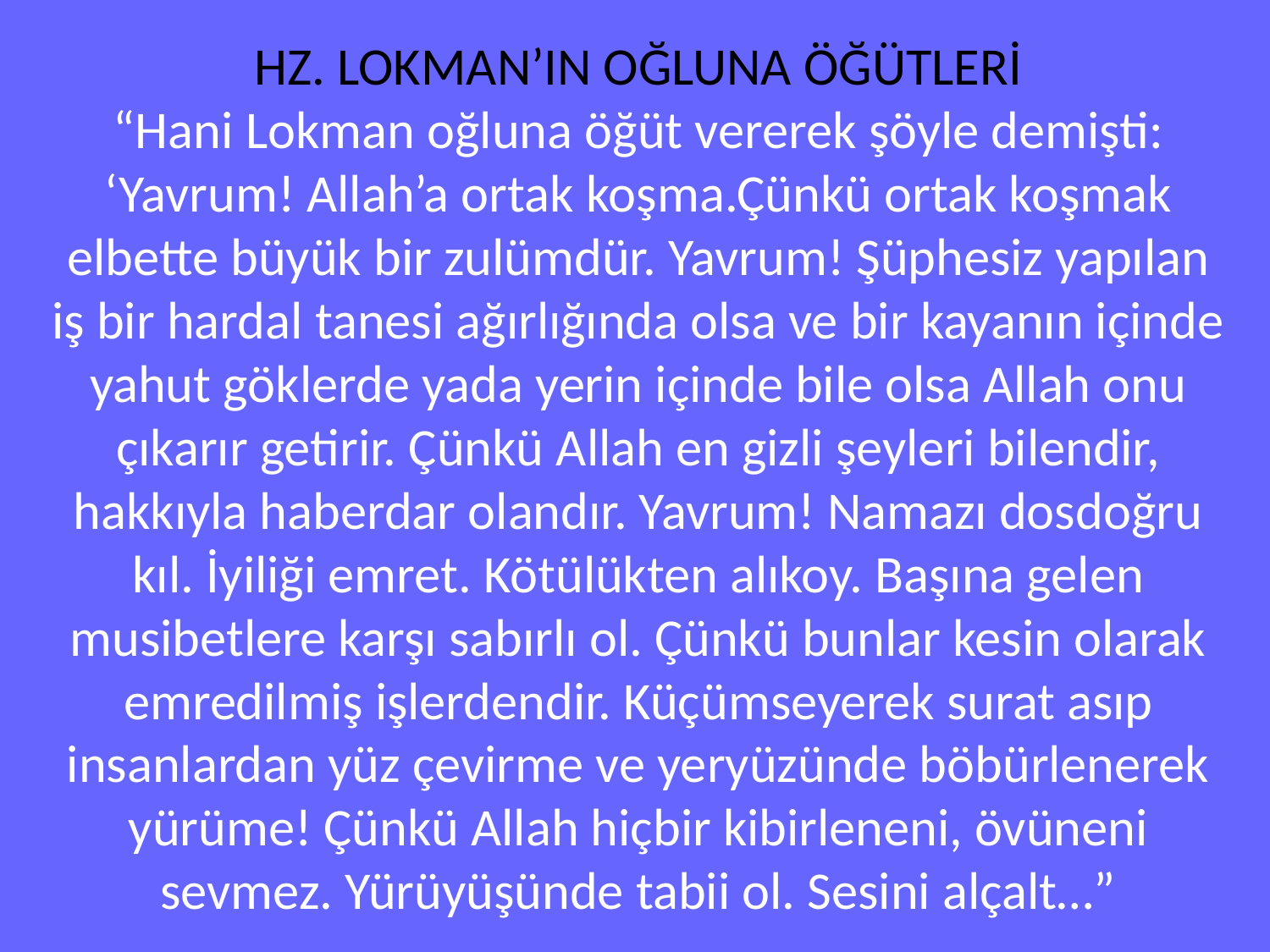

HZ. LOKMAN’IN OĞLUNA ÖĞÜTLERİ
“Hani Lokman oğluna öğüt vererek şöyle demişti: ‘Yavrum! Allah’a ortak koşma.Çünkü ortak koşmak elbette büyük bir zulümdür. Yavrum! Şüphesiz yapılan iş bir hardal tanesi ağırlığında olsa ve bir kayanın içinde
yahut göklerde yada yerin içinde bile olsa Allah onu çıkarır getirir. Çünkü Allah en gizli şeyleri bilendir, hakkıyla haberdar olandır. Yavrum! Namazı dosdoğru kıl. İyiliği emret. Kötülükten alıkoy. Başına gelen musibetlere karşı sabırlı ol. Çünkü bunlar kesin olarak emredilmiş işlerdendir. Küçümseyerek surat asıp insanlardan yüz çevirme ve yeryüzünde böbürlenerek yürüme! Çünkü Allah hiçbir kibirleneni, övüneni sevmez. Yürüyüşünde tabii ol. Sesini alçalt…”